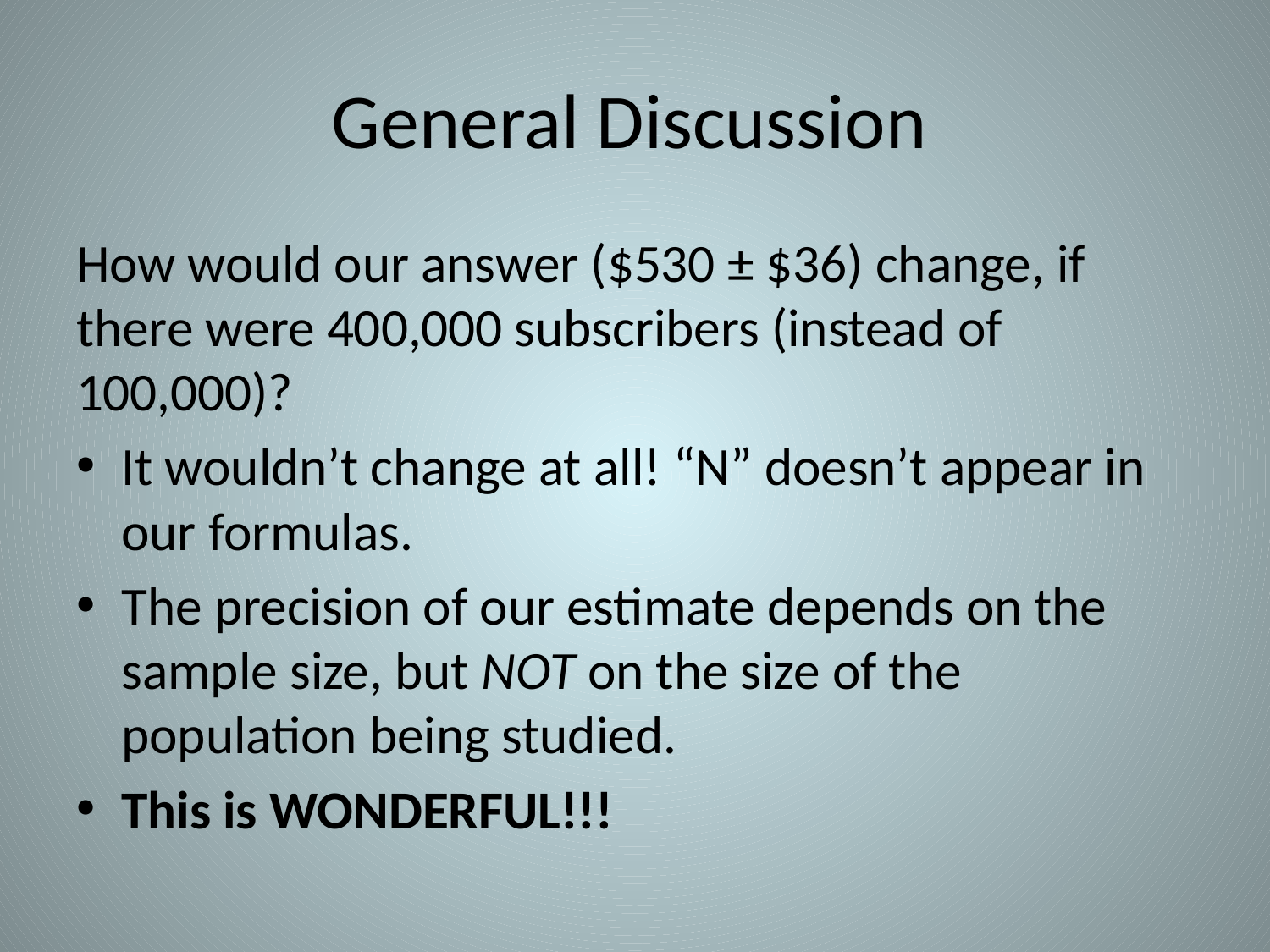

# General Discussion
How would our answer ($530 ± $36) change, if there were 400,000 subscribers (instead of 100,000)?
It wouldn’t change at all! “N” doesn’t appear in our formulas.
The precision of our estimate depends on the sample size, but NOT on the size of the population being studied.
This is WONDERFUL!!!